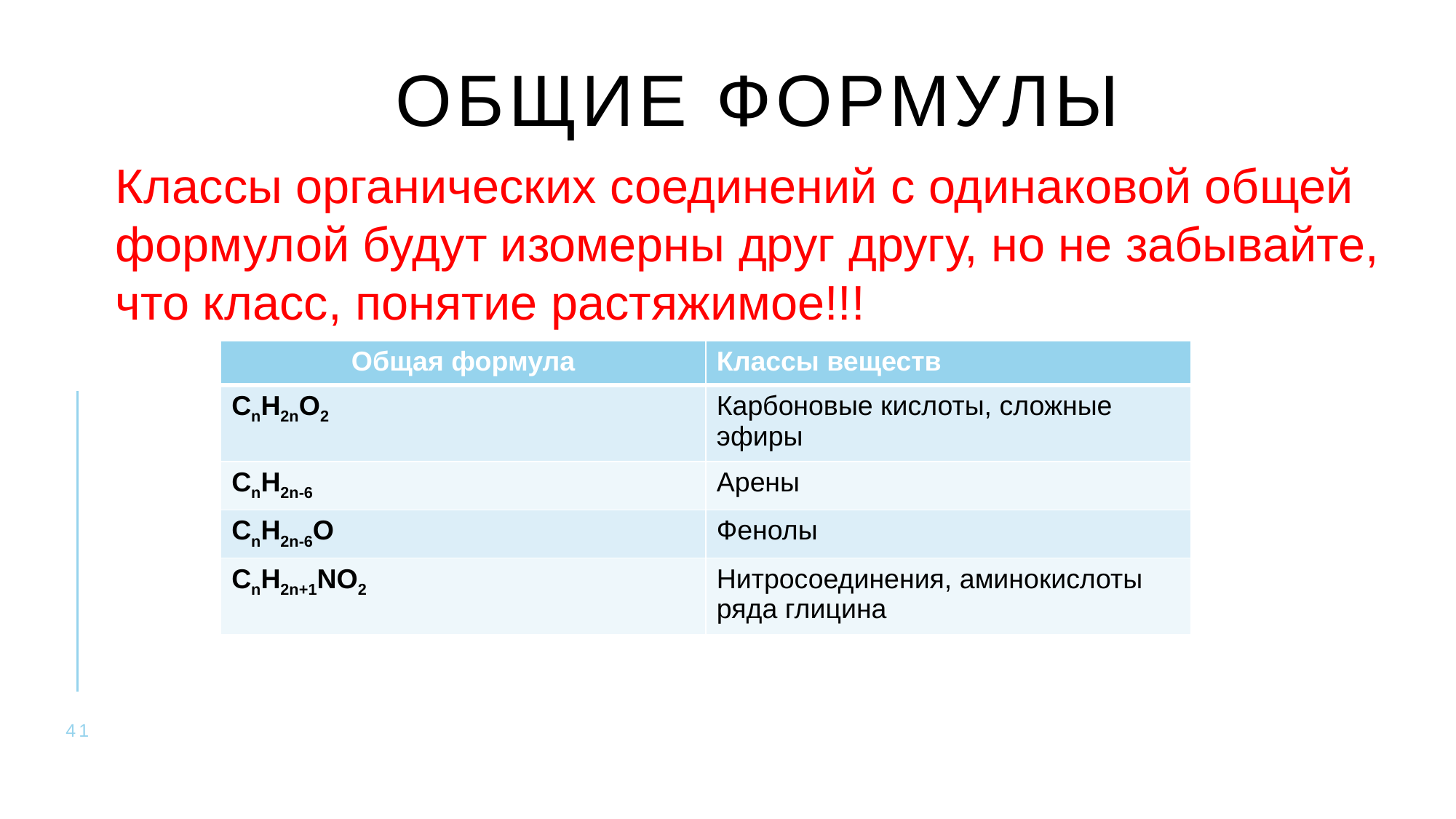

# Общие формулы
Классы органических соединений с одинаковой общей формулой будут изомерны друг другу, но не забывайте, что класс, понятие растяжимое!!!
| Общая формула | Классы веществ |
| --- | --- |
| CnH2nO2 | Карбоновые кислоты, сложные эфиры |
| CnH2n-6 | Арены |
| CnH2n-6O | Фенолы |
| CnH2n+1NO2 | Нитросоединения, аминокислоты ряда глицина |
41